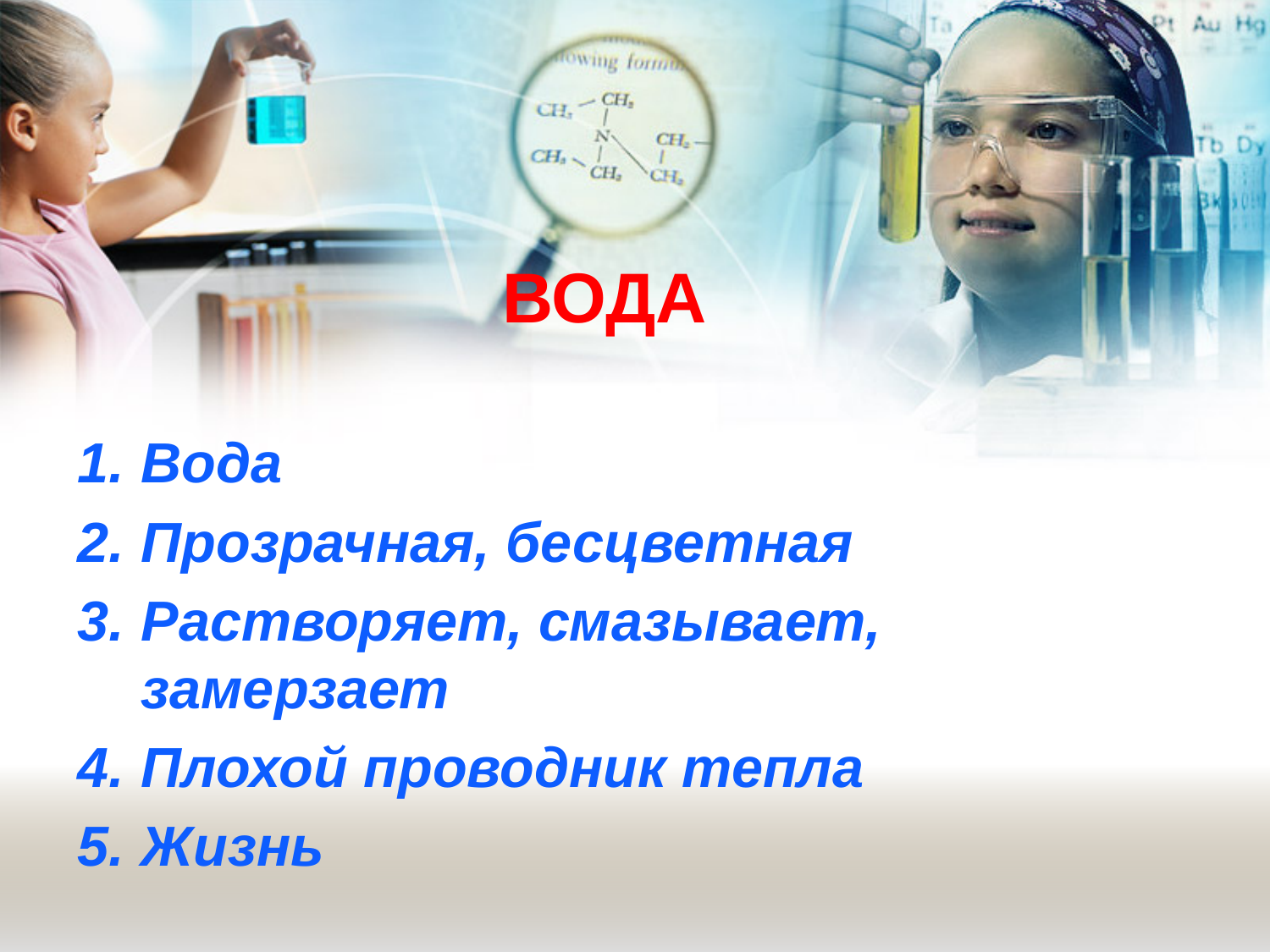

# Вода
Вода
Прозрачная, бесцветная
Растворяет, смазывает, замерзает
Плохой проводник тепла
Жизнь